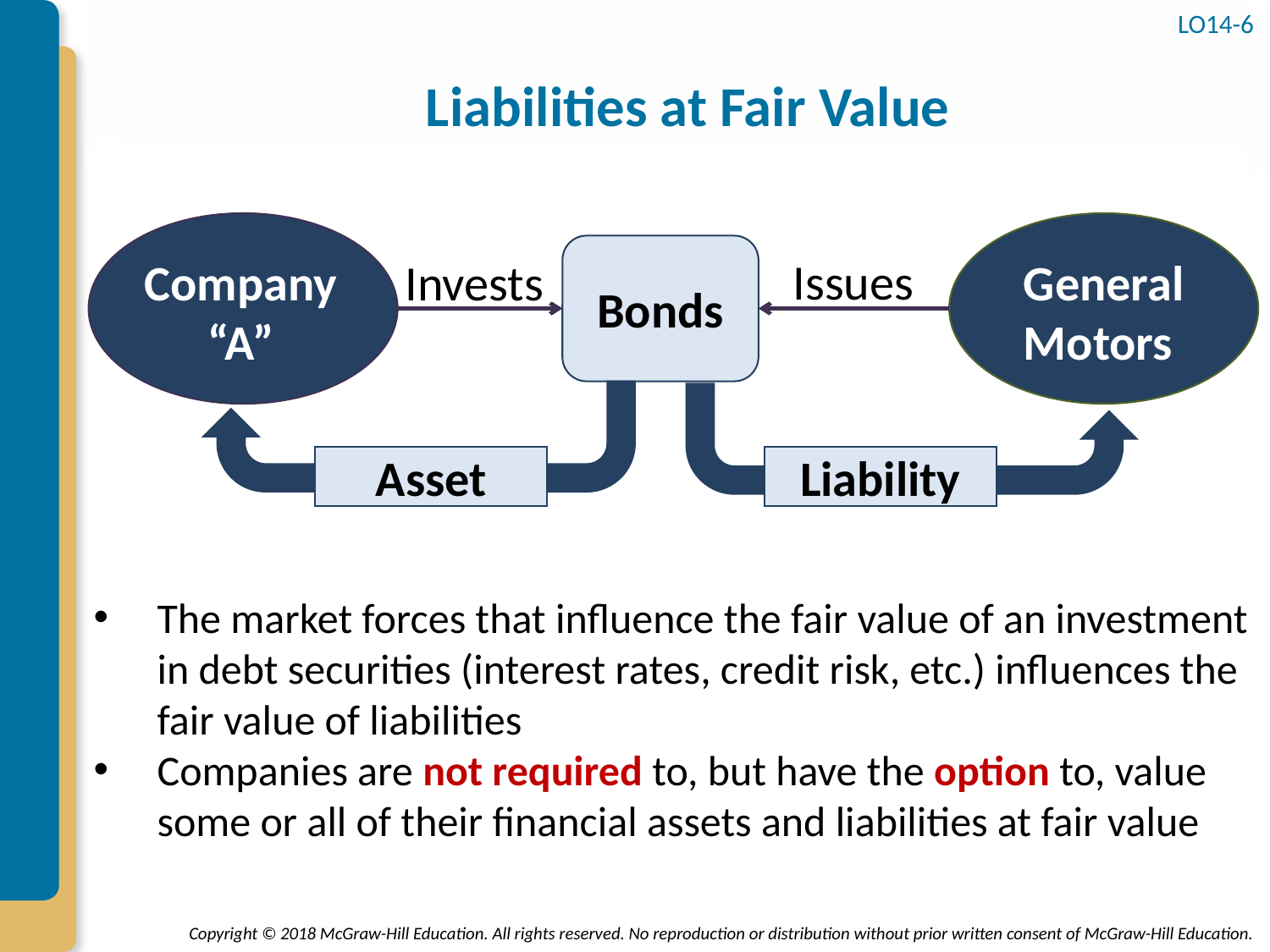

# Liabilities at Fair Value
LO14-6

Company “A”

General Motors
Bonds
Issues
Invests

Asset
Liability
The market forces that influence the fair value of an investment in debt securities (interest rates, credit risk, etc.) influences the fair value of liabilities
Companies are not required to, but have the option to, value some or all of their financial assets and liabilities at fair value